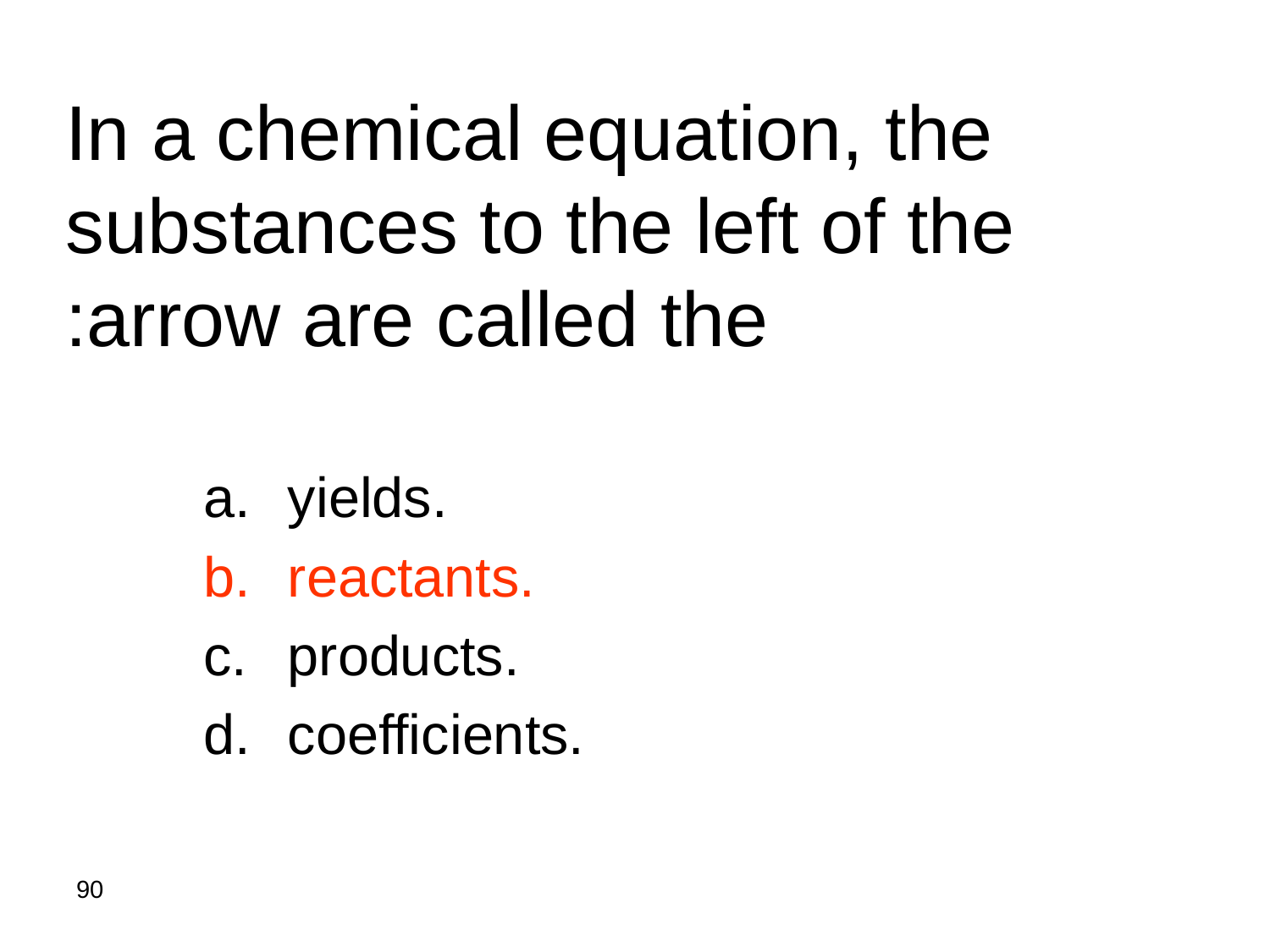

# In a chemical equation, the substances to the left of the arrow are called the:
yields.
reactants.
products.
coefficients.
90